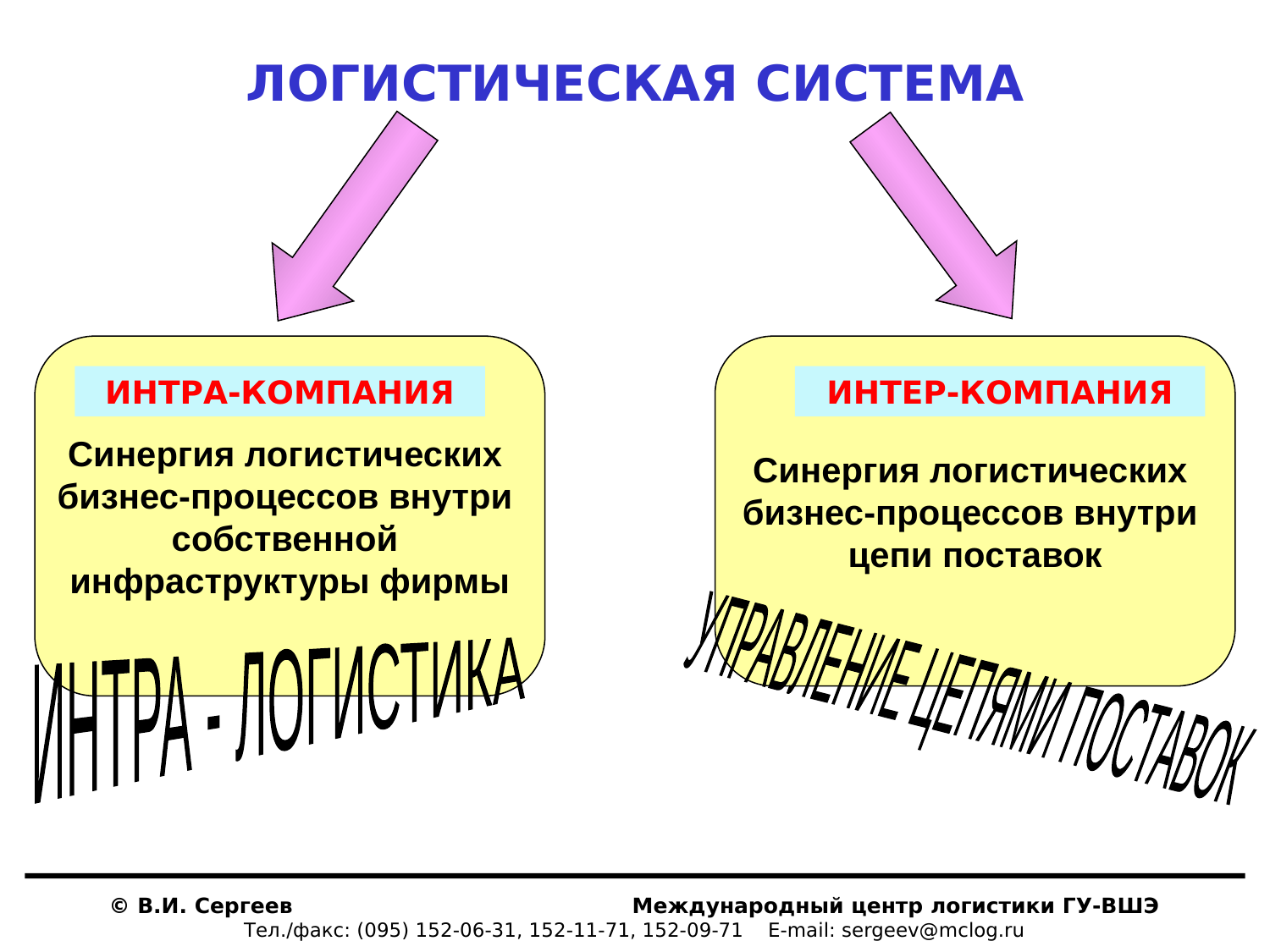

ЛОГИСТИЧЕСКАЯ СИСТЕМА

Синергия логистических
бизнес-процессов внутри
собственной
инфраструктуры фирмы
Синергия логистических
бизнес-процессов внутри
цепи поставок
ИНТРА-КОМПАНИЯ
ИНТЕР-КОМПАНИЯ
УПРАВЛЕНИЕ ЦЕПЯМИ ПОСТАВОК
ИНТРА - ЛОГИСТИКА

© В.И. Сергеев                                              Международный центр логистики ГУ-ВШЭ
Тел./факс: (095) 152-06-31, 152-11-71, 152-09-71    E-mail: sergeev@mclog.ru